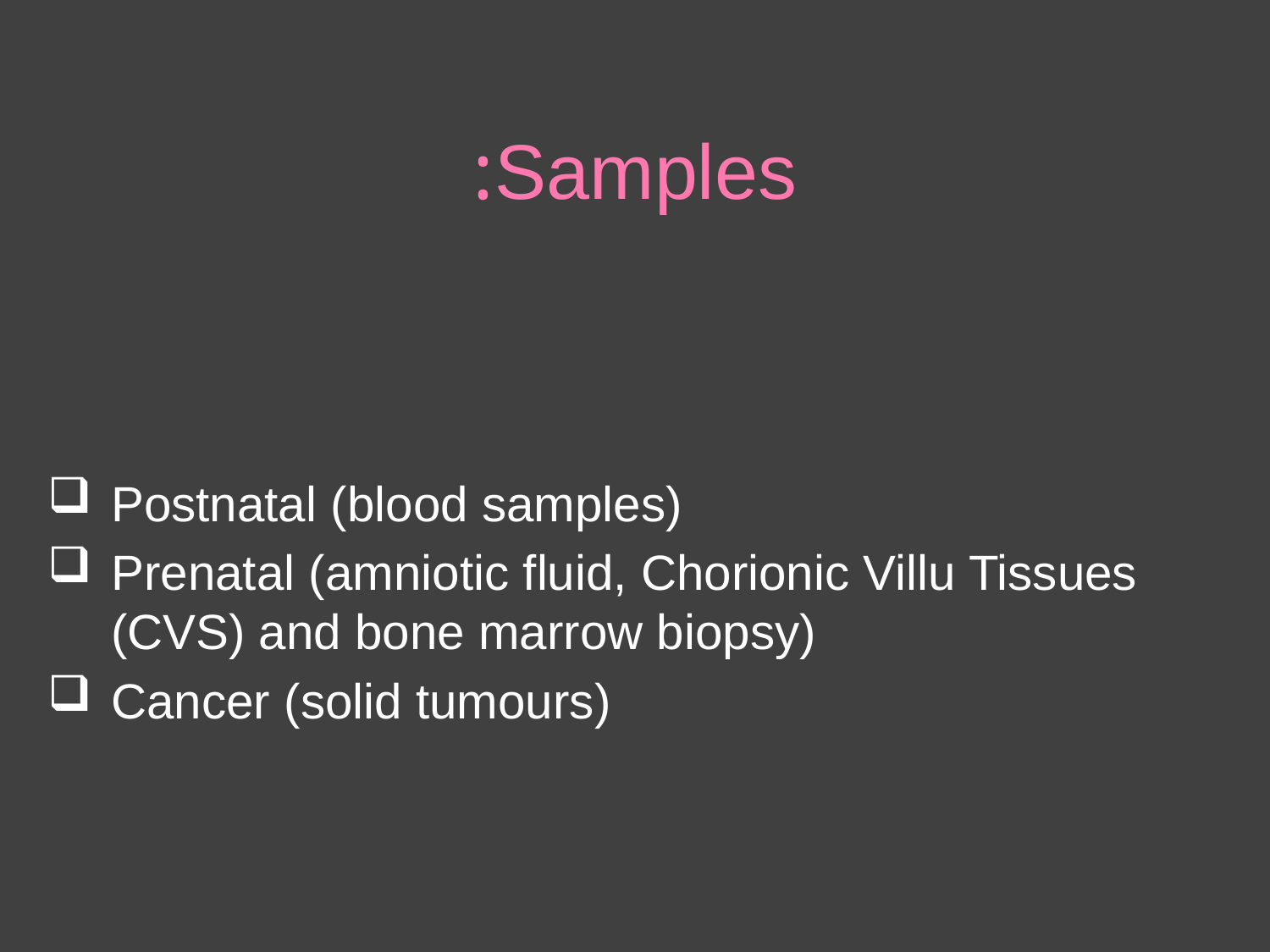

# Samples:
Postnatal (blood samples)
Prenatal (amniotic fluid, Chorionic Villu Tissues (CVS) and bone marrow biopsy)
Cancer (solid tumours)